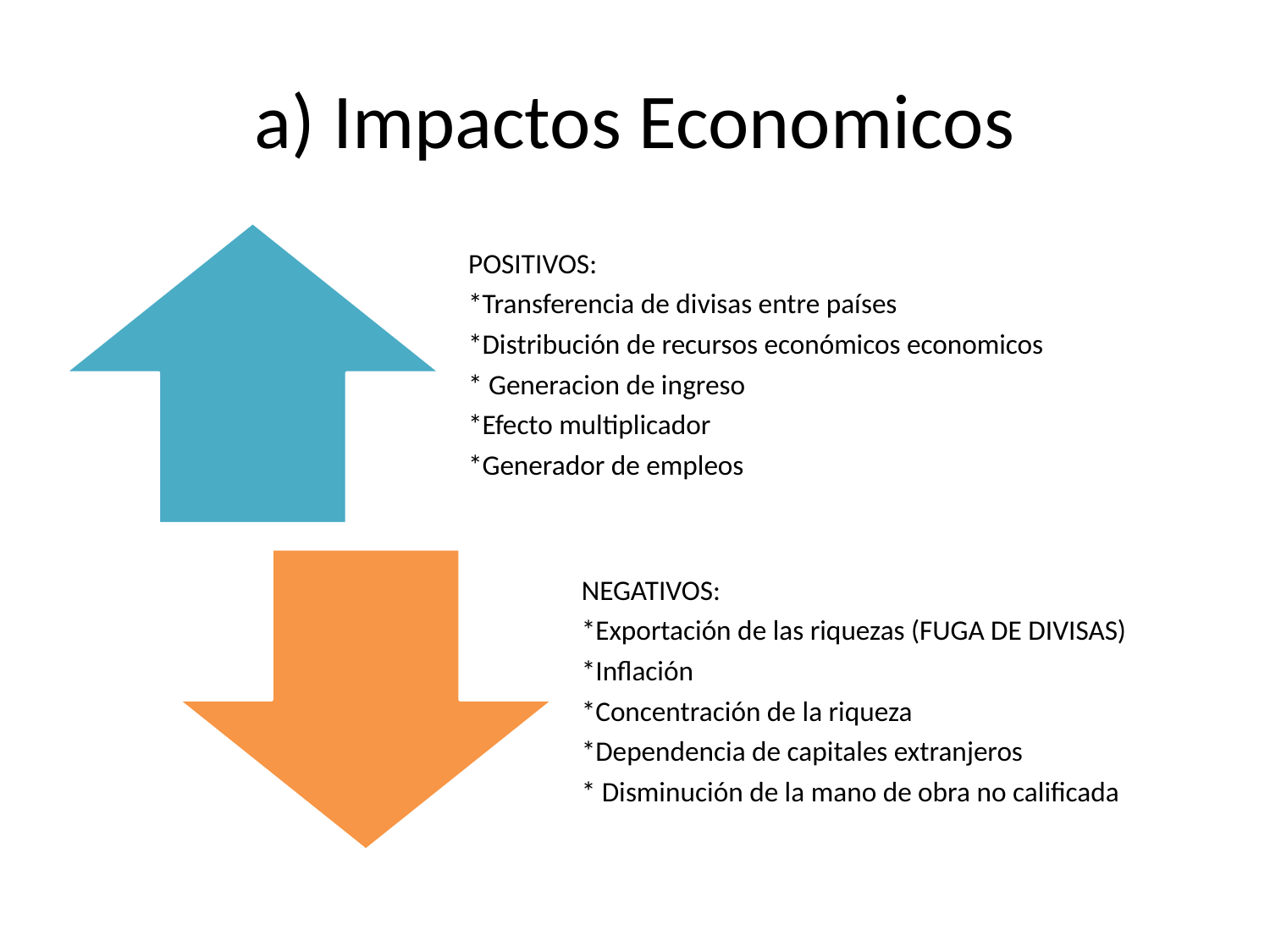

# a) Impactos Economicos
POSITIVOS:
*Transferencia de divisas entre países
*Distribución de recursos económicos economicos
* Generacion de ingreso
*Efecto multiplicador
*Generador de empleos
NEGATIVOS:
*Exportación de las riquezas (FUGA DE DIVISAS)
*Inflación
*Concentración de la riqueza
*Dependencia de capitales extranjeros
* Disminución de la mano de obra no calificada